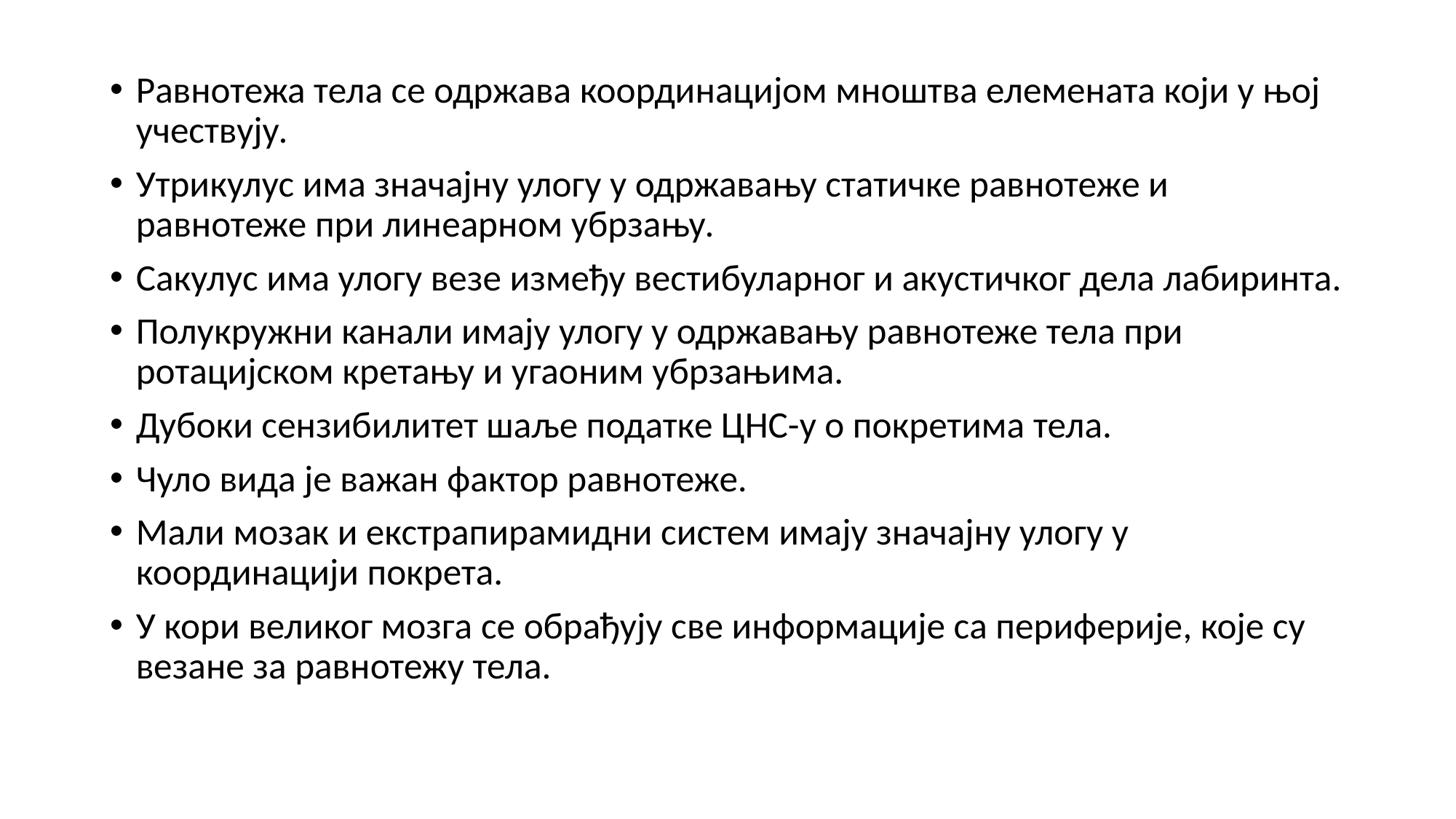

Равнотежа тела се одржава координацијом мноштва елемената који у њој учествују.
Утрикулус има значајну улогу у одржавању статичке равнотеже и равнотеже при линеарном убрзању.
Сакулус има улогу везе између вестибуларног и акустичког дела лабиринта.
Полукружни канали имају улогу у одржавању равнотеже тела при ротацијском кретању и угаоним убрзањима.
Дубоки сензибилитет шаље податке ЦНС-у о покретима тела.
Чуло вида је важан фактор равнотеже.
Мали мозак и екстрапирамидни систем имају значајну улогу у координацији покрета.
У кори великог мозга се обрађују све информације са периферије, које су везане за равнотежу тела.